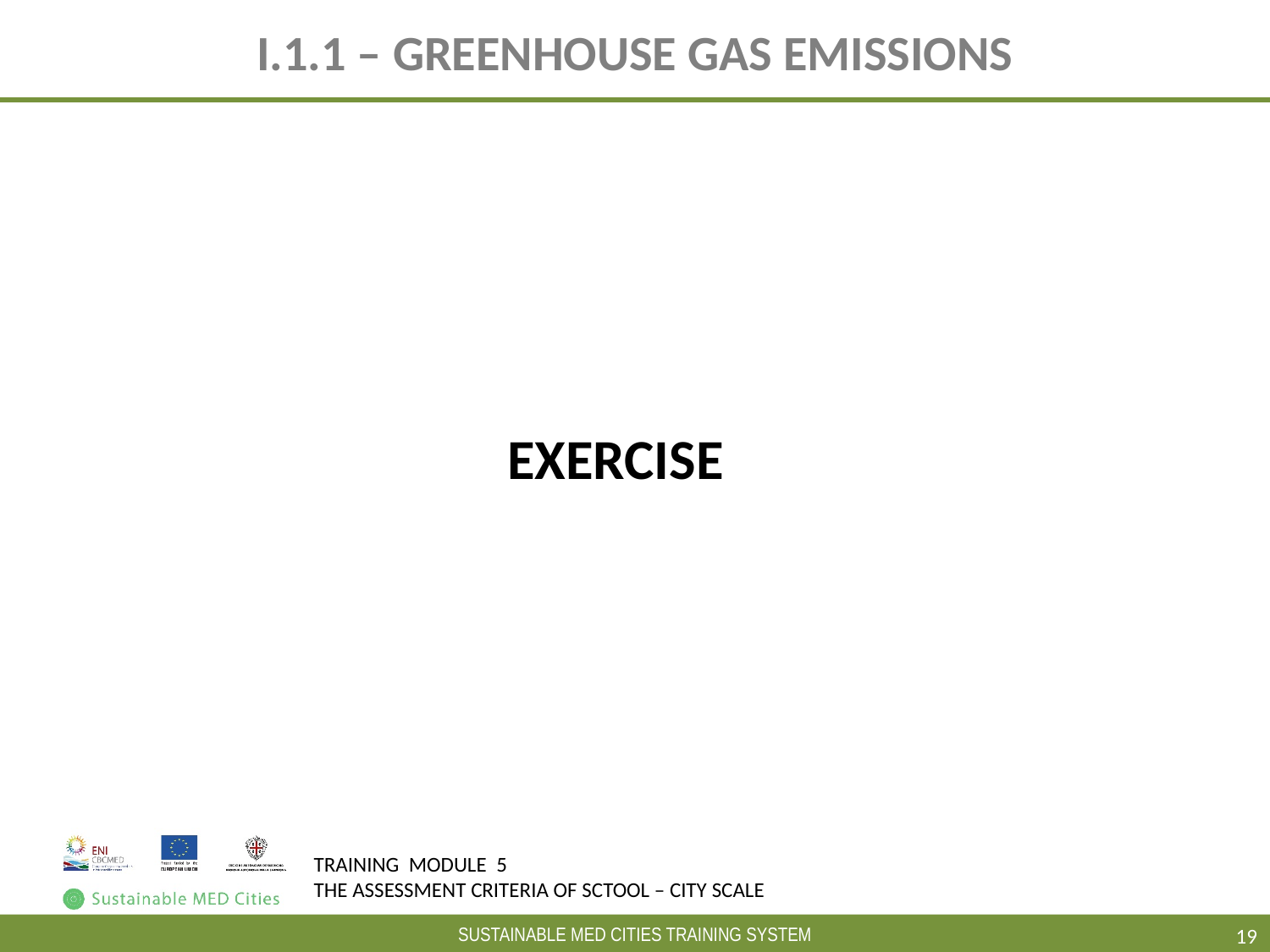

# I.1.1 – GREENHOUSE GAS EMISSIONS

EXERCISE

19